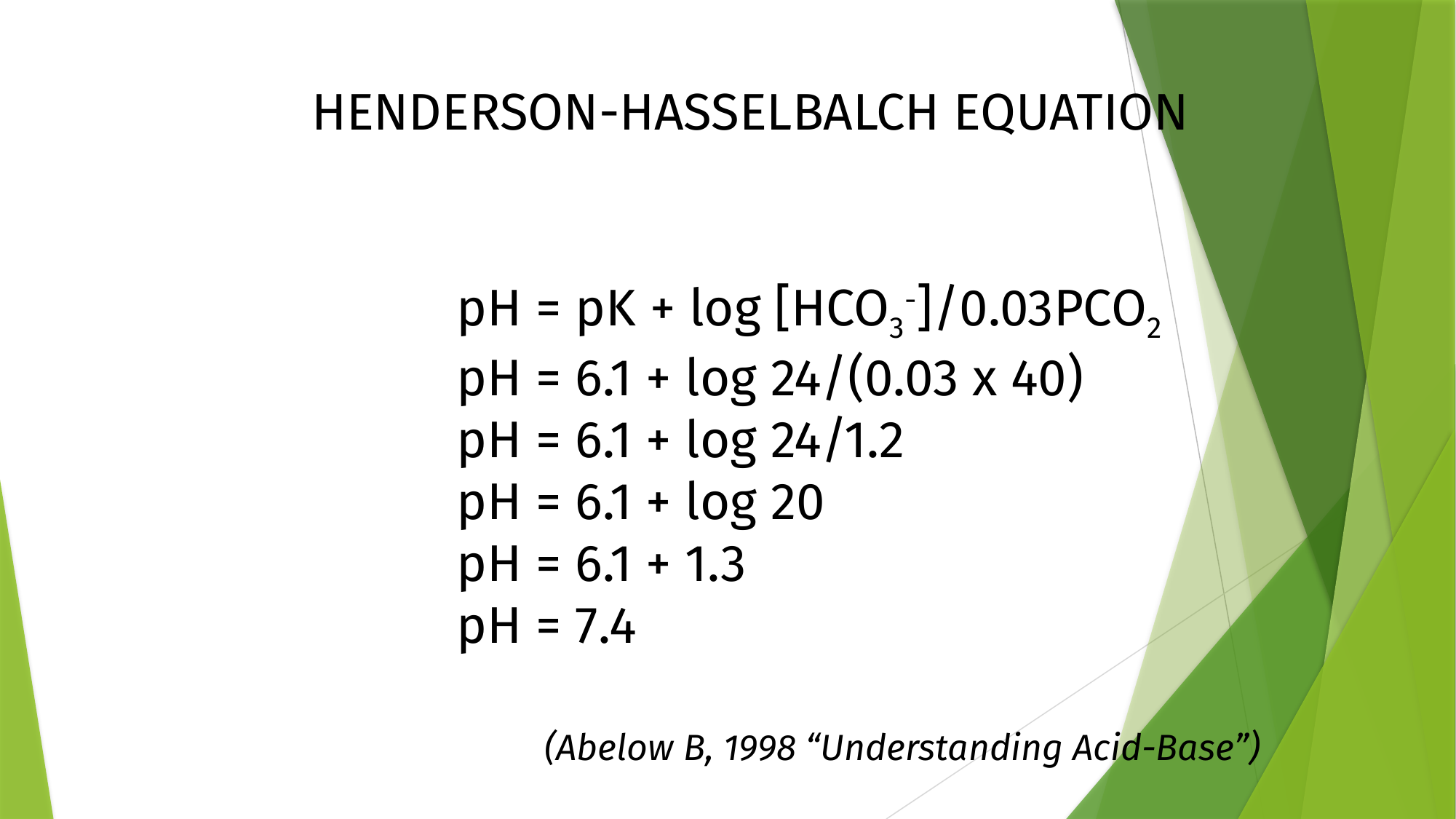

HENDERSON-HASSELBALCH EQUATION

			pH = pK + log [HCO3-]/0.03PCO2
			pH = 6.1 + log 24/(0.03 x 40)
			pH = 6.1 + log 24/1.2
			pH = 6.1 + log 20
			pH = 6.1 + 1.3
			pH = 7.4
(Abelow B, 1998 “Understanding Acid-Base”)